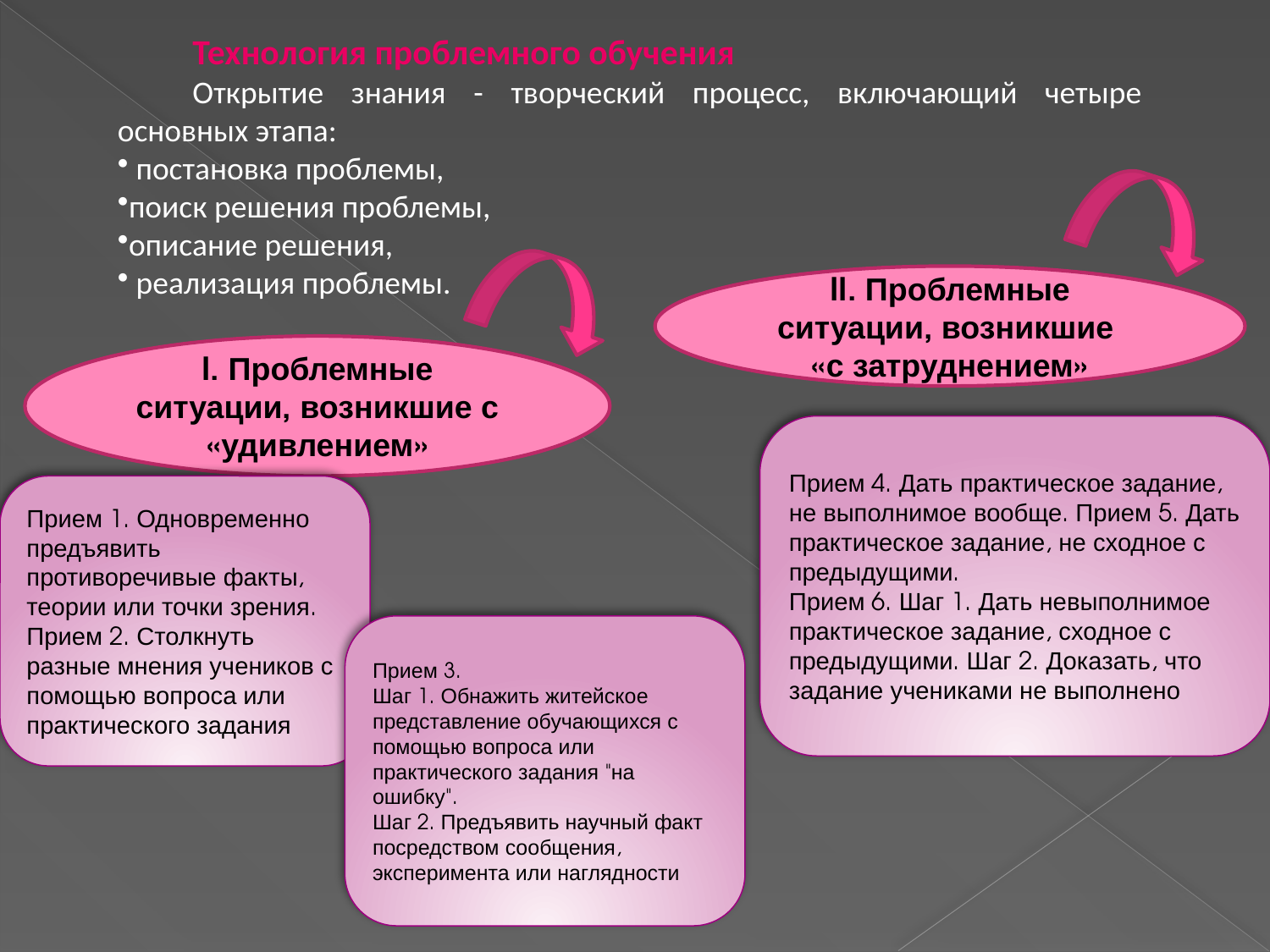

Технология проблемного обучения
Открытие знания - творческий процесс, включающий четыре основных этапа:
 постановка проблемы,
поиск решения проблемы,
описание решения,
 реализация проблемы.

II. Проблемные ситуации, возникшие
«с затруднением»
I. Проблемные ситуации, возникшие с «удивлением»
Прием 4. Дать практическое задание, не выполнимое вообще. Прием 5. Дать практическое задание, не сходное с предыдущими.
Прием 6. Шаг 1. Дать невыполнимое практическое задание, сходное с предыдущими. Шаг 2. Доказать, что задание учениками не выполнено
Прием 1. Одновременно предъявить противоречивые факты, теории или точки зрения. Прием 2. Столкнуть разные мнения учеников с помощью вопроса или практического задания
Прием 3.
Шаг 1. Обнажить житейское представление обучающихся с помощью вопроса или практического задания "на ошибку".
Шаг 2. Предъявить научный факт посредством сообщения, эксперимента или наглядности